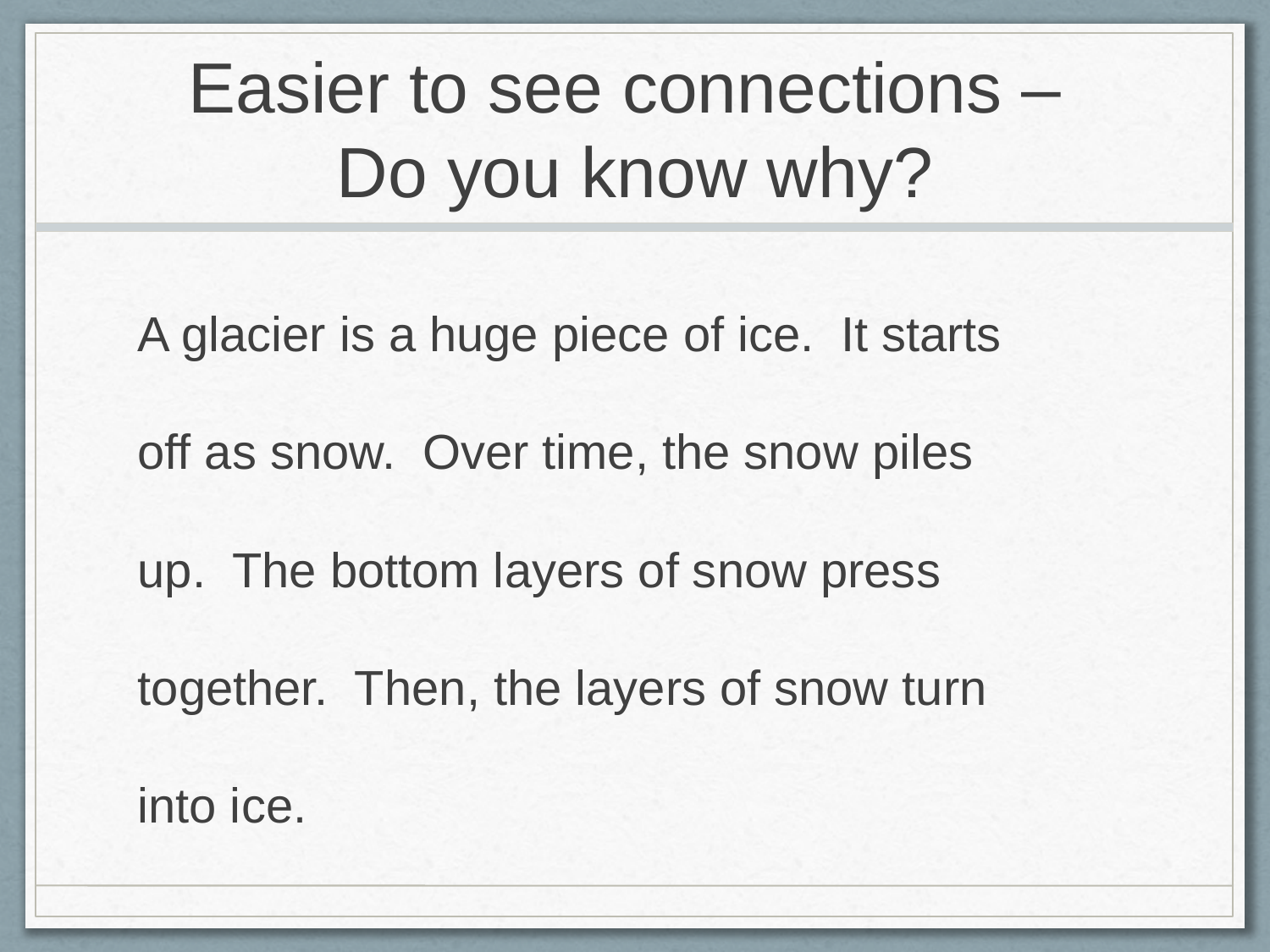

# Easier to see connections – Do you know why?
A glacier is a huge piece of ice.  It starts
off as snow.  Over time, the snow piles
up.  The bottom layers of snow press
together.  Then, the layers of snow turn
into ice.